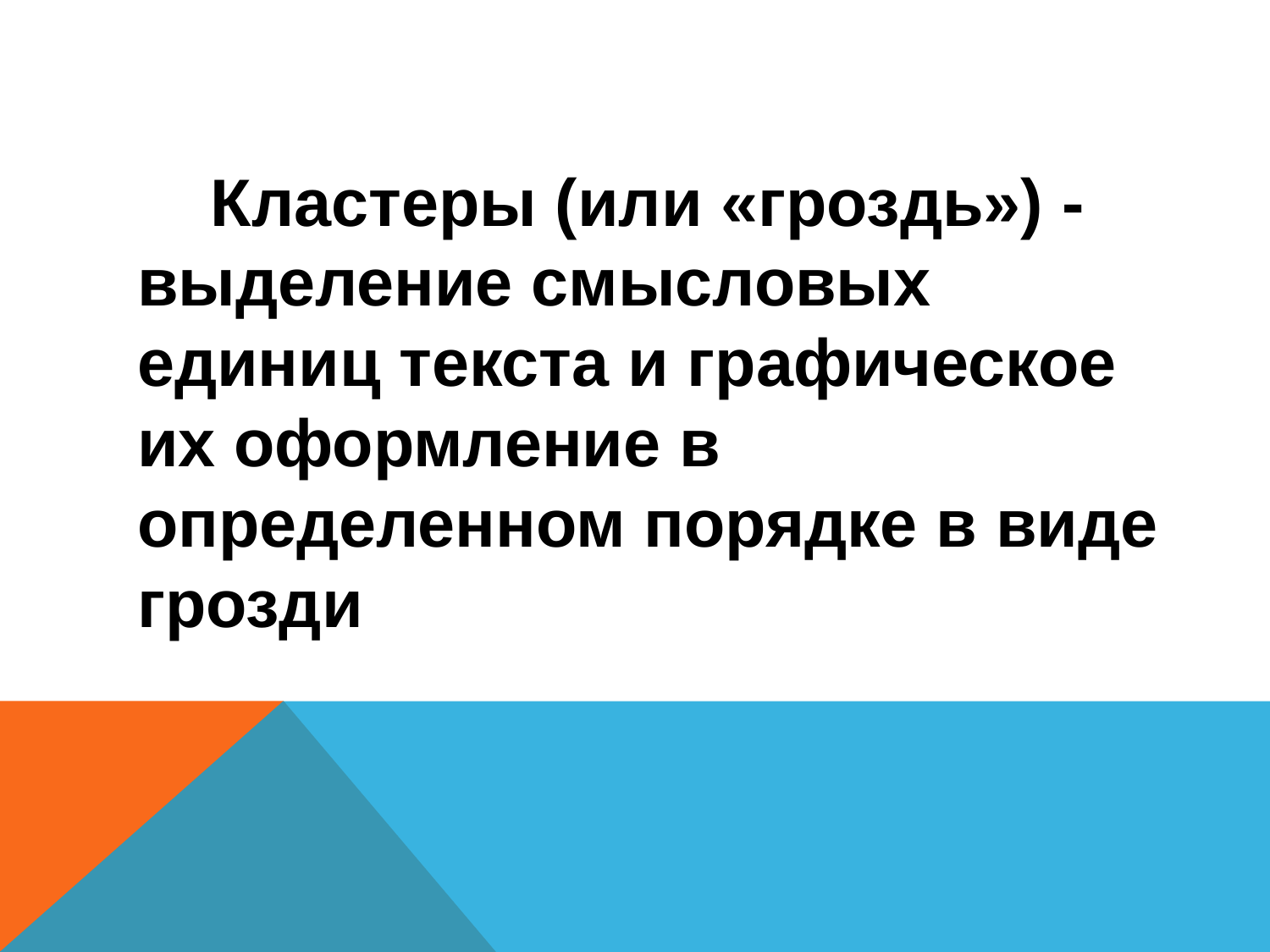

Кластеры (или «гроздь») -  выделение смысловых единиц текста и графическое их оформление в определенном порядке в виде грозди